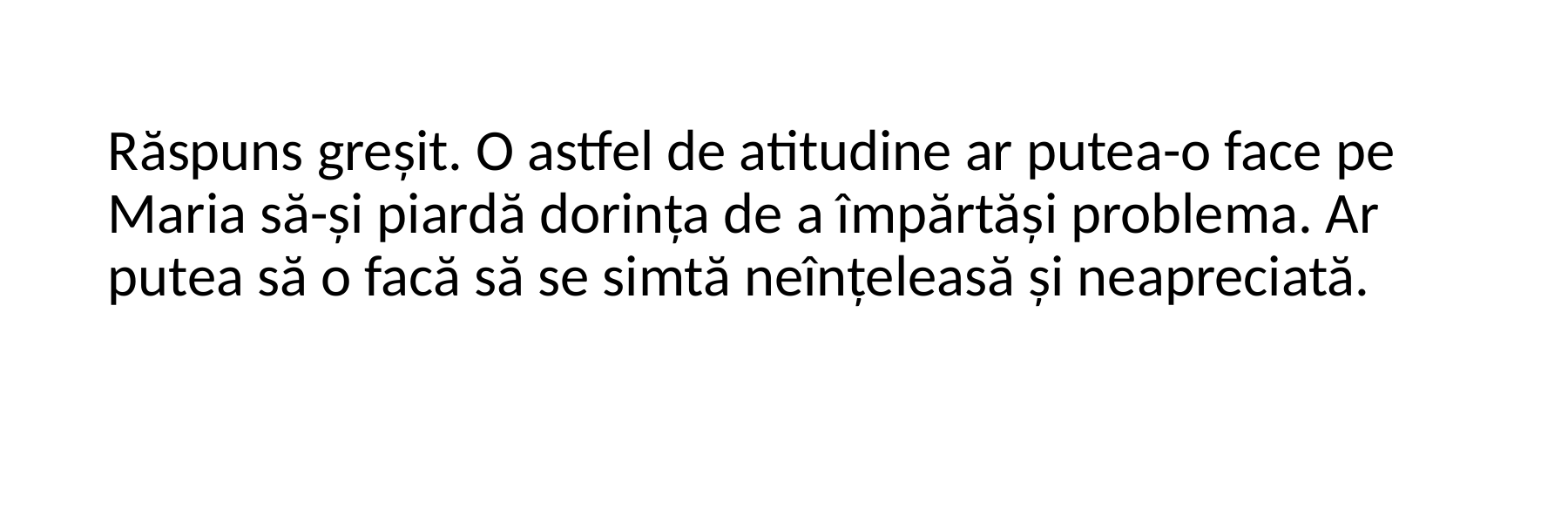

Răspuns greșit. O astfel de atitudine ar putea-o face pe Maria să-și piardă dorința de a împărtăși problema. Ar putea să o facă să se simtă neînțeleasă și neapreciată.